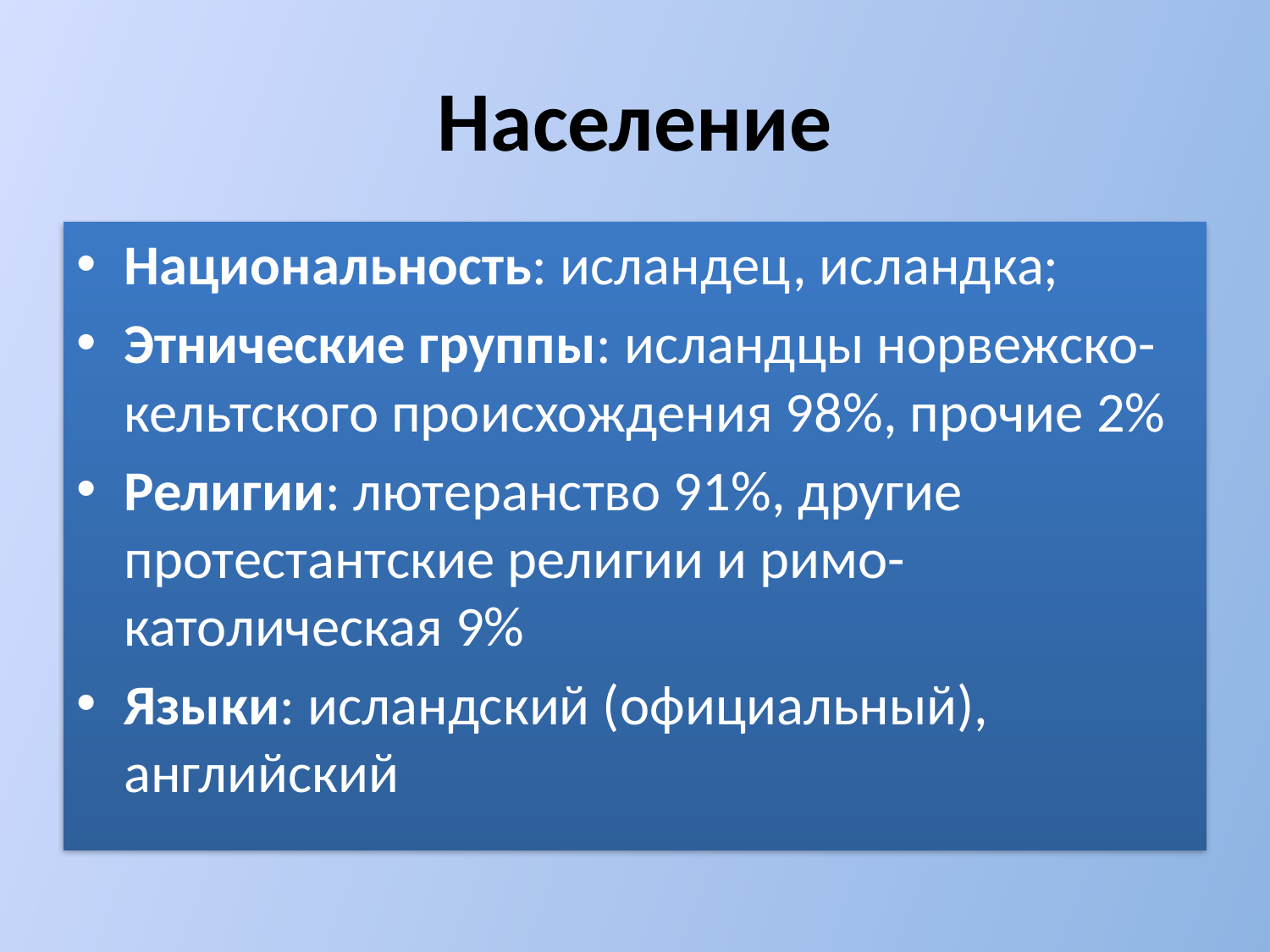

# Население
Национальность: исландец, исландка;
Этнические группы: исландцы норвежско-кельтского происхождения 98%, прочие 2%
Религии: лютеранство 91%, другие протестантские религии и римо-католическая 9%
Языки: исландский (официальный), английский